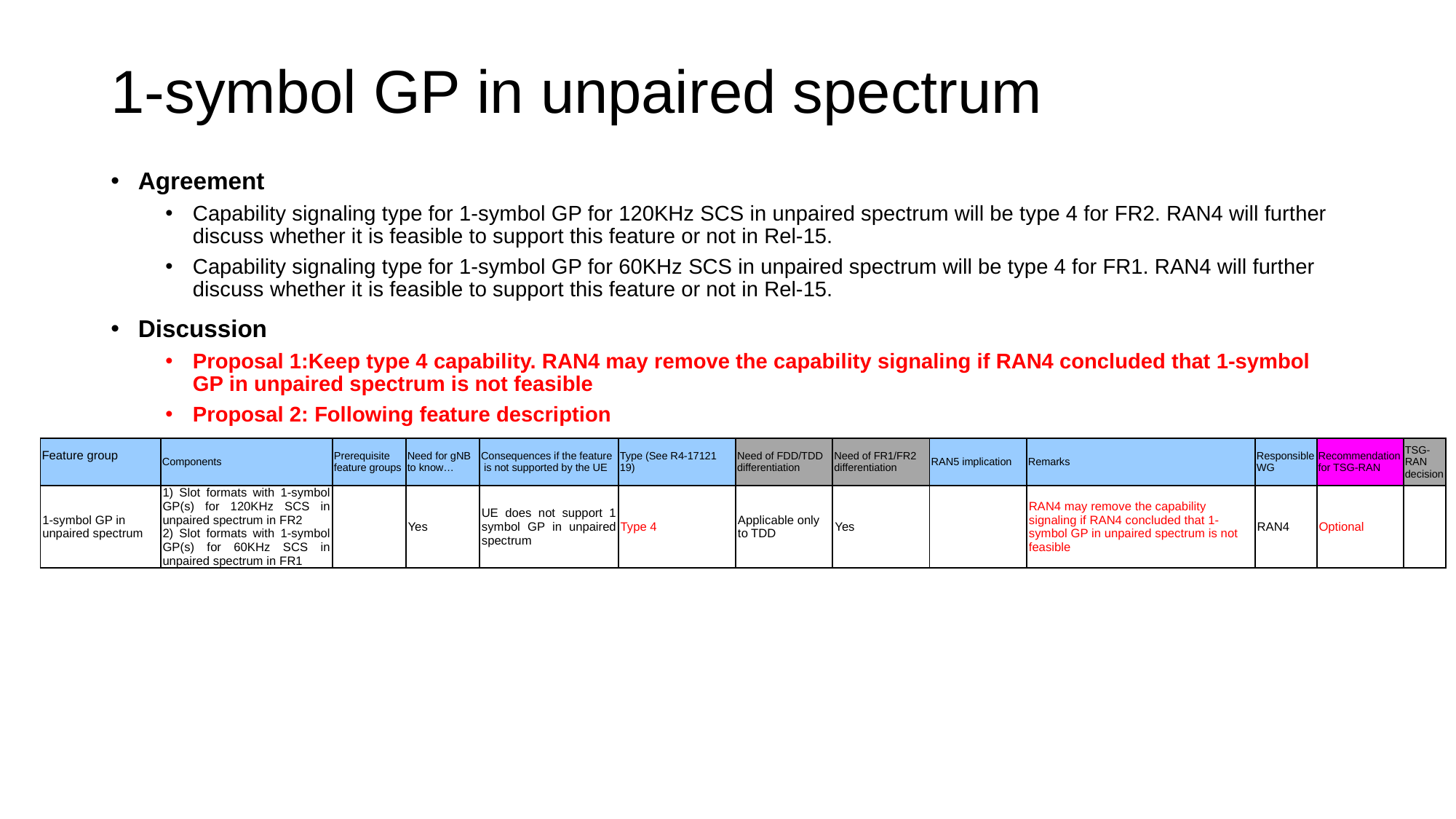

# 1-symbol GP in unpaired spectrum
Agreement
Capability signaling type for 1-symbol GP for 120KHz SCS in unpaired spectrum will be type 4 for FR2. RAN4 will further discuss whether it is feasible to support this feature or not in Rel-15.
Capability signaling type for 1-symbol GP for 60KHz SCS in unpaired spectrum will be type 4 for FR1. RAN4 will further discuss whether it is feasible to support this feature or not in Rel-15.
Discussion
Proposal 1:Keep type 4 capability. RAN4 may remove the capability signaling if RAN4 concluded that 1-symbol GP in unpaired spectrum is not feasible
Proposal 2: Following feature description

| Feature group | Components | Prerequisite feature groups | Need for gNB to know… | Consequences if the feature is not supported by the UE | Type (See R4-17121 19) | Need of FDD/TDD differentiation | Need of FR1/FR2 differentiation | RAN5 implication | Remarks | Responsible WG | Recommendation for TSG-RAN | TSG-RAN decision |
| --- | --- | --- | --- | --- | --- | --- | --- | --- | --- | --- | --- | --- |
| 1-symbol GP in unpaired spectrum | 1) Slot formats with 1-symbol GP(s) for 120KHz SCS in unpaired spectrum in FR2 2) Slot formats with 1-symbol GP(s) for 60KHz SCS in unpaired spectrum in FR1 |  | Yes | UE does not support 1 symbol GP in unpaired spectrum | Type 4 | Applicable only to TDD | Yes |  | RAN4 may remove the capability signaling if RAN4 concluded that 1-symbol GP in unpaired spectrum is not feasible | RAN4 | Optional |  |